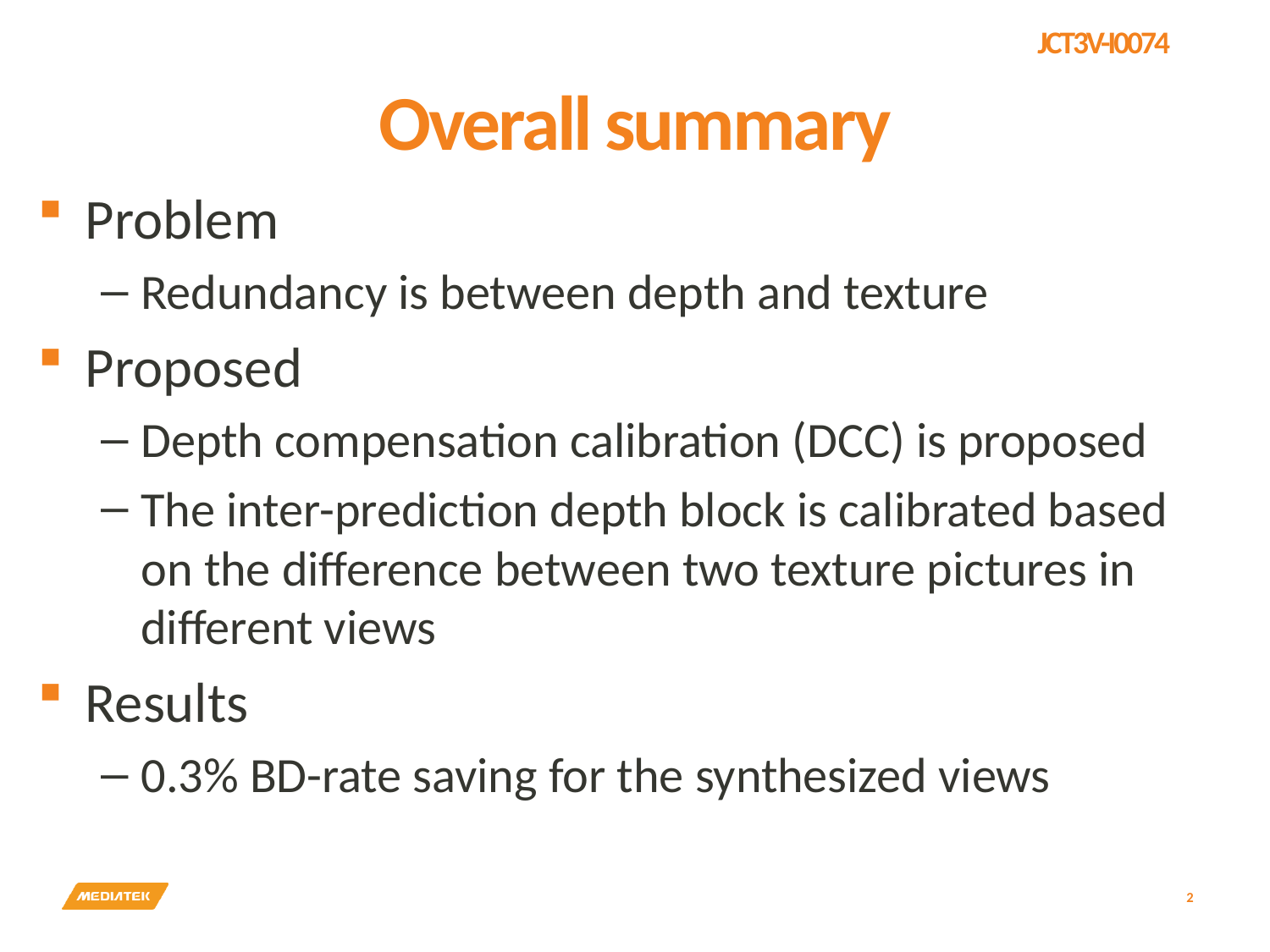

# Overall summary
Problem
Redundancy is between depth and texture
Proposed
Depth compensation calibration (DCC) is proposed
The inter-prediction depth block is calibrated based on the difference between two texture pictures in different views
Results
0.3% BD-rate saving for the synthesized views

2